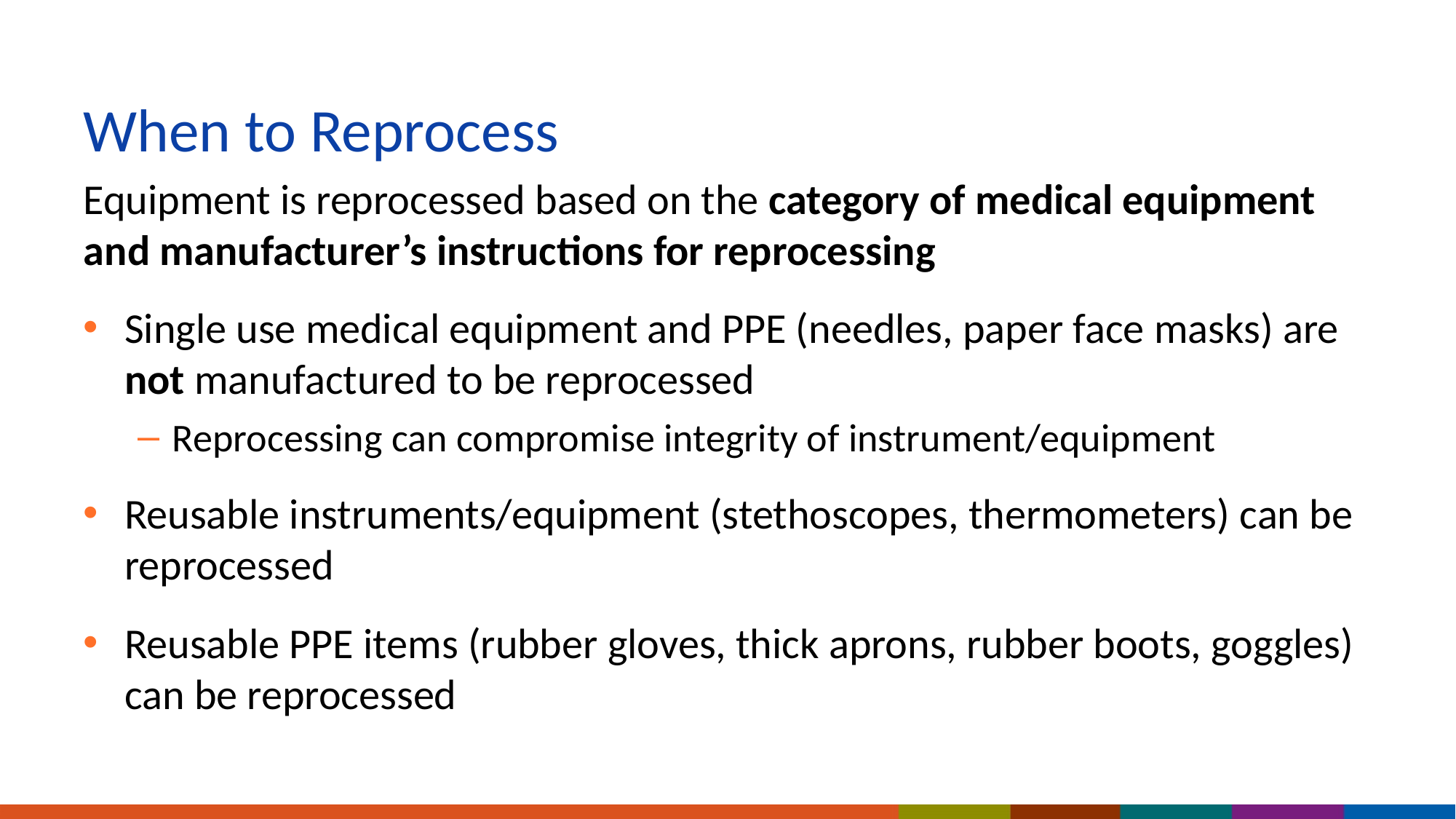

# When to Reprocess
Equipment is reprocessed based on the category of medical equipment and manufacturer’s instructions for reprocessing
Single use medical equipment and PPE (needles, paper face masks) are not manufactured to be reprocessed
Reprocessing can compromise integrity of instrument/equipment
Reusable instruments/equipment (stethoscopes, thermometers) can be reprocessed
Reusable PPE items (rubber gloves, thick aprons, rubber boots, goggles) can be reprocessed